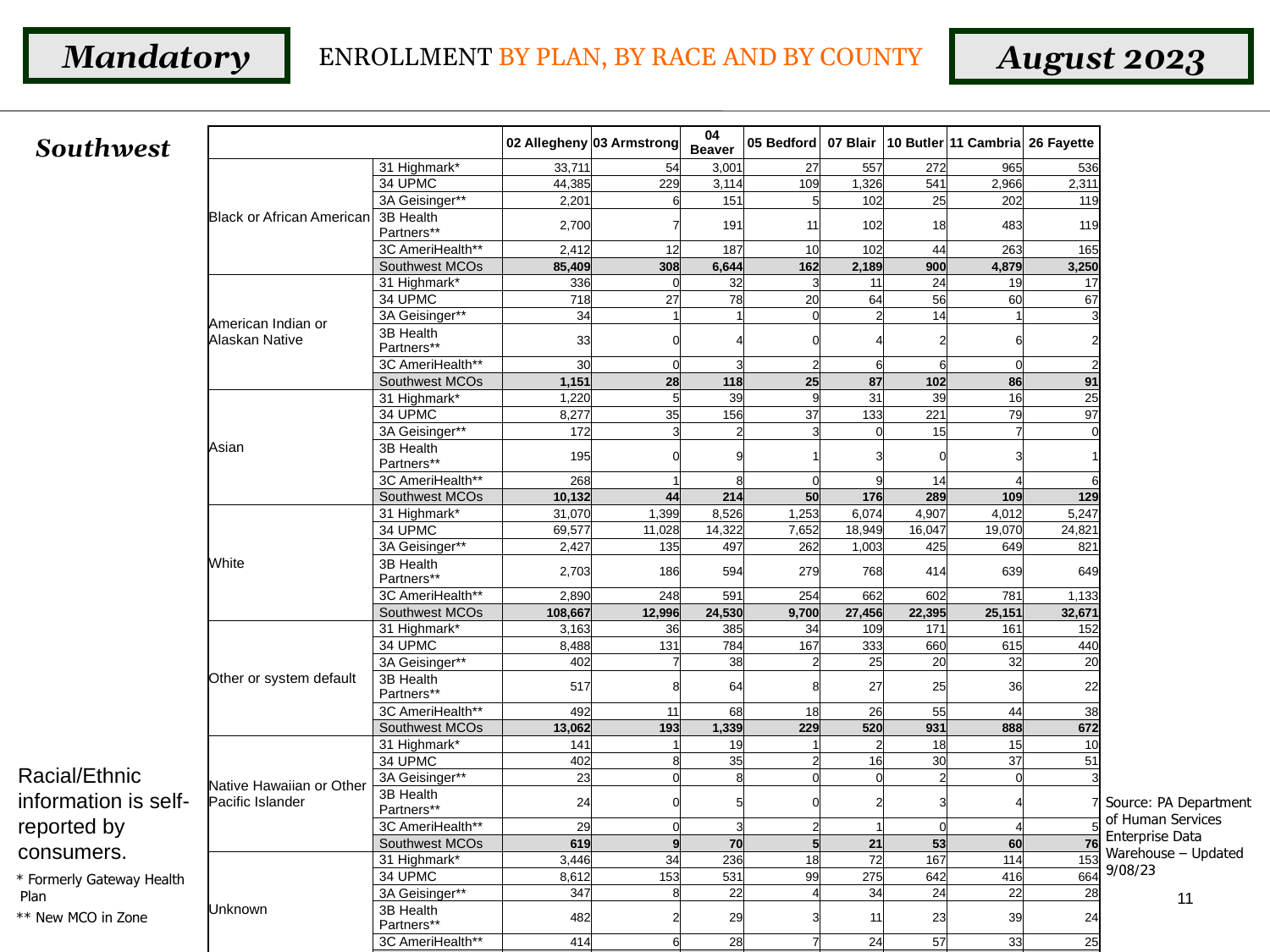

Mandatory
August 2023
ENROLLMENT BY PLAN, BY RACE AND BY COUNTY

Southwest
|  |  | 02 Allegheny | 03 Armstrong | 04 Beaver | 05 Bedford | 07 Blair | 10 Butler | 11 Cambria | 26 Fayette |
| --- | --- | --- | --- | --- | --- | --- | --- | --- | --- |
| Black or African American | 31 Highmark\* | 33,711 | 54 | 3,001 | 27 | 557 | 272 | 965 | 536 |
|  | 34 UPMC | 44,385 | 229 | 3,114 | 109 | 1,326 | 541 | 2,966 | 2,311 |
|  | 3A Geisinger\*\* | 2,201 | 6 | 151 | 5 | 102 | 25 | 202 | 119 |
|  | 3B Health Partners\*\* | 2,700 | 7 | 191 | 11 | 102 | 18 | 483 | 119 |
|  | 3C AmeriHealth\*\* | 2,412 | 12 | 187 | 10 | 102 | 44 | 263 | 165 |
|  | Southwest MCOs | 85,409 | 308 | 6,644 | 162 | 2,189 | 900 | 4,879 | 3,250 |
| American Indian or Alaskan Native | 31 Highmark\* | 336 | 0 | 32 | 3 | 11 | 24 | 19 | 17 |
|  | 34 UPMC | 718 | 27 | 78 | 20 | 64 | 56 | 60 | 67 |
|  | 3A Geisinger\*\* | 34 | 1 | 1 | 0 | 2 | 14 | 1 | 3 |
|  | 3B Health Partners\*\* | 33 | 0 | 4 | 0 | 4 | 2 | 6 | 2 |
|  | 3C AmeriHealth\*\* | 30 | 0 | 3 | 2 | 6 | 6 | 0 | 2 |
|  | Southwest MCOs | 1,151 | 28 | 118 | 25 | 87 | 102 | 86 | 91 |
| Asian | 31 Highmark\* | 1,220 | 5 | 39 | 9 | 31 | 39 | 16 | 25 |
|  | 34 UPMC | 8,277 | 35 | 156 | 37 | 133 | 221 | 79 | 97 |
|  | 3A Geisinger\*\* | 172 | 3 | 2 | 3 | 0 | 15 | 7 | 0 |
|  | 3B Health Partners\*\* | 195 | 0 | 9 | 1 | 3 | 0 | 3 | 1 |
|  | 3C AmeriHealth\*\* | 268 | 1 | 8 | 0 | 9 | 14 | 4 | 6 |
|  | Southwest MCOs | 10,132 | 44 | 214 | 50 | 176 | 289 | 109 | 129 |
| White | 31 Highmark\* | 31,070 | 1,399 | 8,526 | 1,253 | 6,074 | 4,907 | 4,012 | 5,247 |
|  | 34 UPMC | 69,577 | 11,028 | 14,322 | 7,652 | 18,949 | 16,047 | 19,070 | 24,821 |
|  | 3A Geisinger\*\* | 2,427 | 135 | 497 | 262 | 1,003 | 425 | 649 | 821 |
|  | 3B Health Partners\*\* | 2,703 | 186 | 594 | 279 | 768 | 414 | 639 | 649 |
|  | 3C AmeriHealth\*\* | 2,890 | 248 | 591 | 254 | 662 | 602 | 781 | 1,133 |
|  | Southwest MCOs | 108,667 | 12,996 | 24,530 | 9,700 | 27,456 | 22,395 | 25,151 | 32,671 |
| Other or system default | 31 Highmark\* | 3,163 | 36 | 385 | 34 | 109 | 171 | 161 | 152 |
|  | 34 UPMC | 8,488 | 131 | 784 | 167 | 333 | 660 | 615 | 440 |
|  | 3A Geisinger\*\* | 402 | 7 | 38 | 2 | 25 | 20 | 32 | 20 |
|  | 3B Health Partners\*\* | 517 | 8 | 64 | 8 | 27 | 25 | 36 | 22 |
|  | 3C AmeriHealth\*\* | 492 | 11 | 68 | 18 | 26 | 55 | 44 | 38 |
|  | Southwest MCOs | 13,062 | 193 | 1,339 | 229 | 520 | 931 | 888 | 672 |
| Native Hawaiian or Other Pacific Islander | 31 Highmark\* | 141 | 1 | 19 | 1 | 2 | 18 | 15 | 10 |
|  | 34 UPMC | 402 | 8 | 35 | 2 | 16 | 30 | 37 | 51 |
|  | 3A Geisinger\*\* | 23 | 0 | 8 | 0 | 0 | 2 | 0 | 3 |
|  | 3B Health Partners\*\* | 24 | 0 | 5 | 0 | 2 | 3 | 4 | 7 |
|  | 3C AmeriHealth\*\* | 29 | 0 | 3 | 2 | 1 | 0 | 4 | 5 |
|  | Southwest MCOs | 619 | 9 | 70 | 5 | 21 | 53 | 60 | 76 |
| Unknown | 31 Highmark\* | 3,446 | 34 | 236 | 18 | 72 | 167 | 114 | 153 |
|  | 34 UPMC | 8,612 | 153 | 531 | 99 | 275 | 642 | 416 | 664 |
|  | 3A Geisinger\*\* | 347 | 8 | 22 | 4 | 34 | 24 | 22 | 28 |
|  | 3B Health Partners\*\* | 482 | 2 | 29 | 3 | 11 | 23 | 39 | 24 |
|  | 3C AmeriHealth\*\* | 414 | 6 | 28 | 7 | 24 | 57 | 33 | 25 |
|  | Southwest MCOs | 13,301 | 203 | 846 | 131 | 416 | 913 | 624 | 894 |
| MCO TOTAL | 31 Highmark\* | 73,087 | 1,529 | 12,238 | 1,345 | 6,856 | 5,598 | 5,302 | 6,140 |
|  | 34 UPMC | 140,459 | 11,611 | 19,020 | 8,086 | 21,096 | 18,197 | 23,243 | 28,451 |
|  | 3A Geisinger\*\* | 5,606 | 160 | 719 | 276 | 1,166 | 525 | 913 | 994 |
|  | 3B Health Partners\*\* | 6,654 | 203 | 896 | 302 | 917 | 485 | 1,210 | 824 |
|  | 3C AmeriHealth\*\* | 6,535 | 278 | 888 | 293 | 830 | 778 | 1,129 | 1,374 |
| TOTAL |  | 232,341 | 13,781 | 33,761 | 10,302 | 30,865 | 25,583 | 31,797 | 37,783 |
Racial/Ethnic information is self-reported by consumers.
Source: PA Department of Human Services Enterprise Data Warehouse – Updated 9/08/23
* Formerly Gateway Health
 Plan
11
** New MCO in Zone